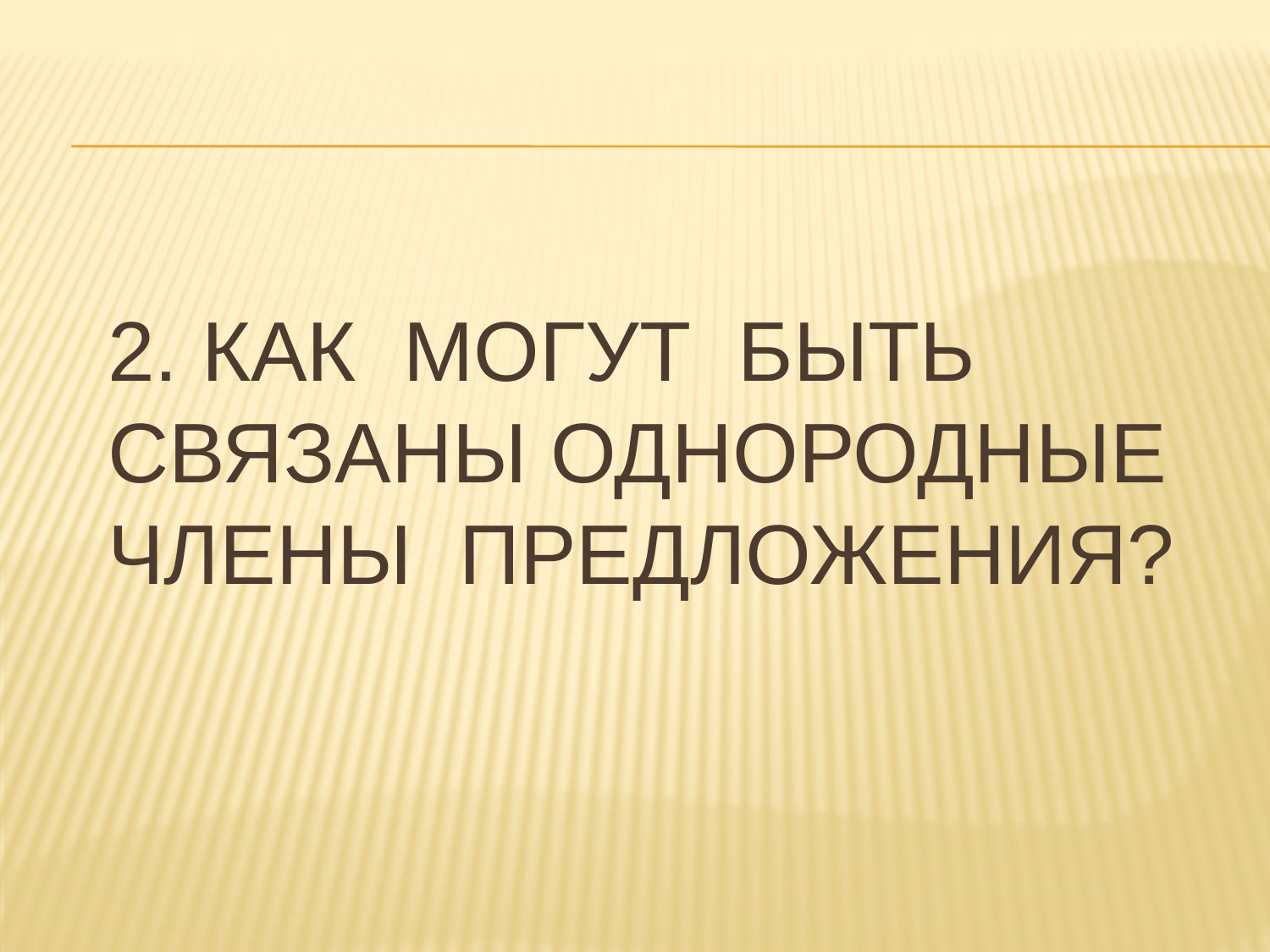

# 2. Как  могут  быть связаны однородные члены  предложения?